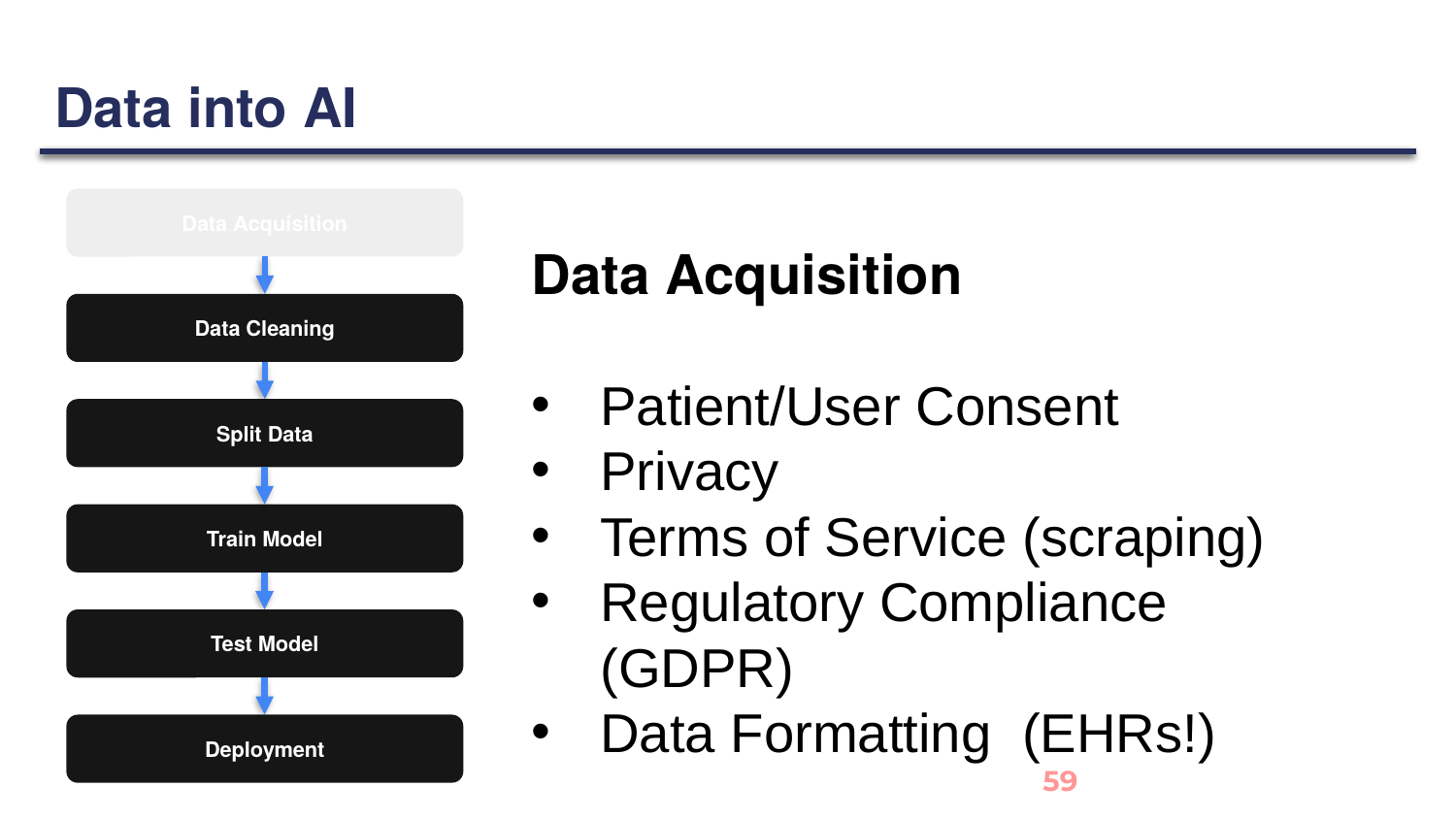

Data into AI
Data Acquisition

Data Acquisition

Patient/User Consent
Privacy
Terms of Service (scraping)
Regulatory Compliance (GDPR)
Data Formatting  (EHRs!)
Data Cleaning
Split Data
Train Model
Test Model
Deployment
59